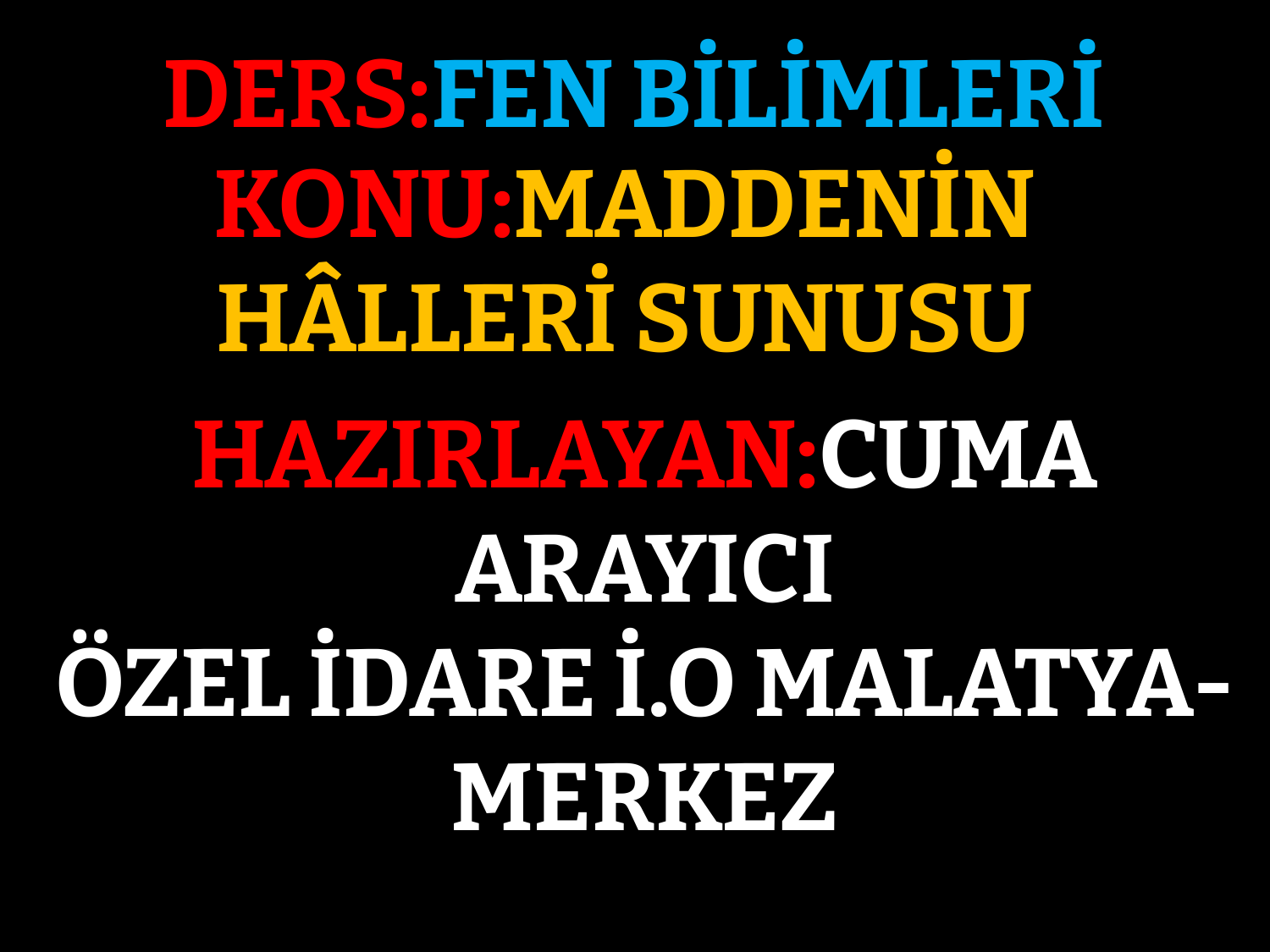

DERS:FEN BİLİMLERİ
KONU:MADDENİN HÂLLERİ SUNUSU
HAZIRLAYAN:CUMA ARAYICI
ÖZEL İDARE İ.O MALATYA-MERKEZ